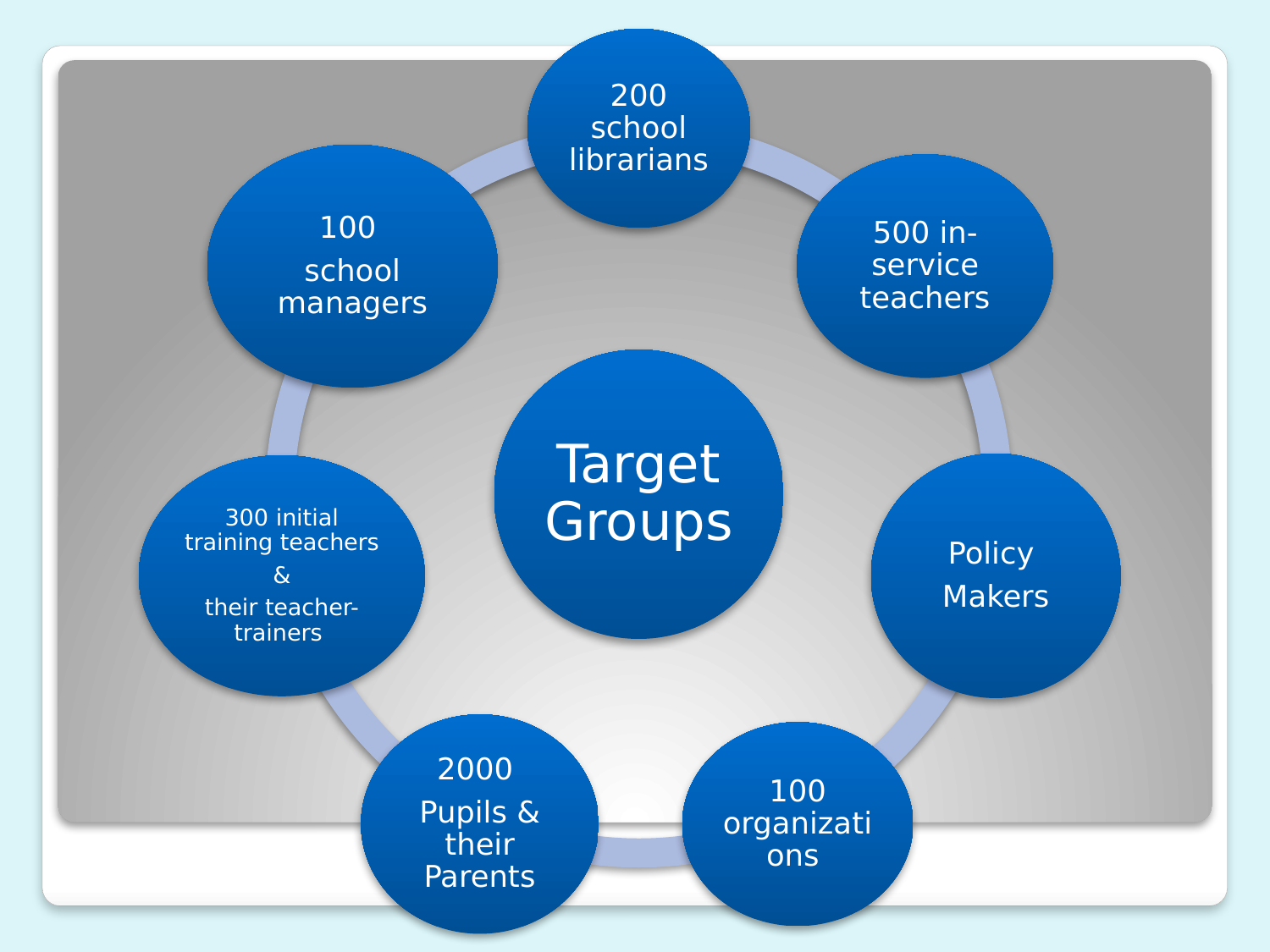

Target Groups
200 school librarians
500 in-service teachers
Policy
Makers
100 organizations
2000
Pupils & their Parents
300 initial training teachers
&
their teacher-trainers
100
school managers